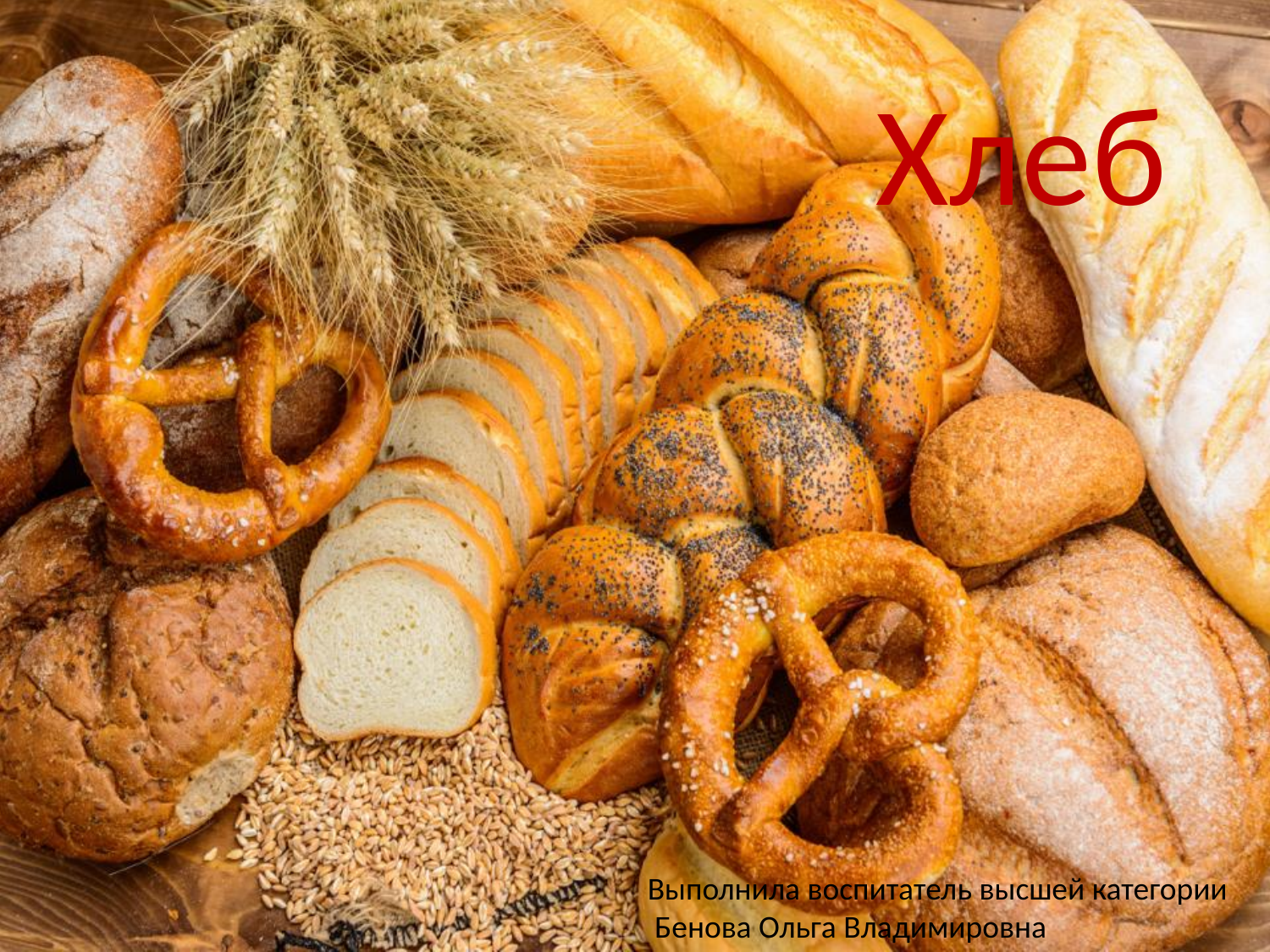

# Хлеб
Выполнила воспитатель высшей категории
 Бенова Ольга Владимировна